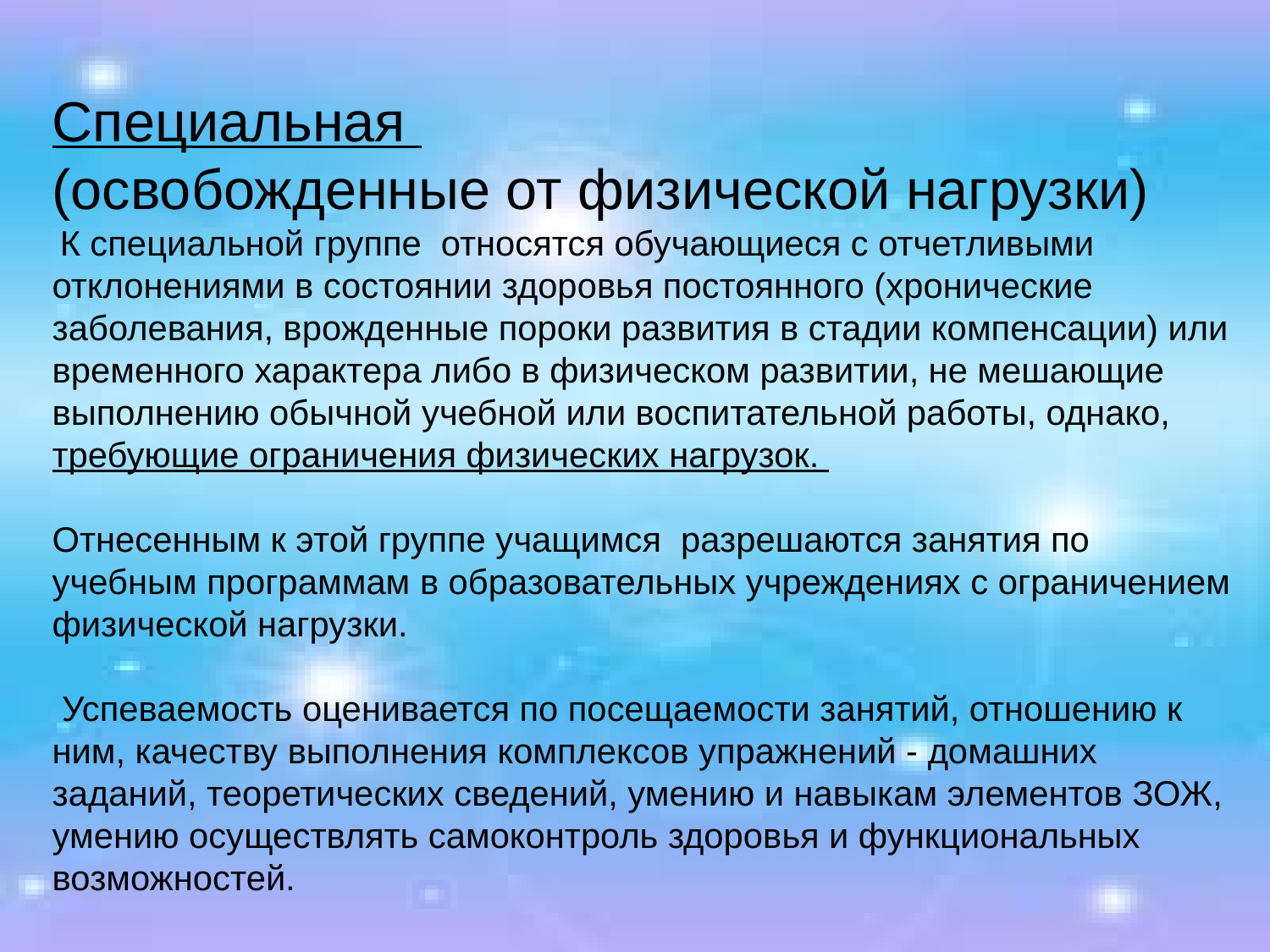

Специальная
(освобожденные от физической нагрузки)
 К специальной группе  относятся обучающиеся с отчетливыми отклонениями в состоянии здоровья постоянного (хронические заболевания, врожденные пороки развития в стадии компенсации) или временного характера либо в физическом развитии, не мешающие выполнению обычной учебной или воспитательной работы, однако, требующие ограничения физических нагрузок.

Отнесенным к этой группе учащимся  разрешаются занятия по учебным программам в образовательных учреждениях с ограничением физической нагрузки.

 Успеваемость оценивается по посещаемости занятий, отношению к ним, качеству выполнения комплексов упражнений - домашних заданий, теоретических сведений, умению и навыкам элементов ЗОЖ, умению осуществлять самоконтроль здоровья и функциональных возможностей.